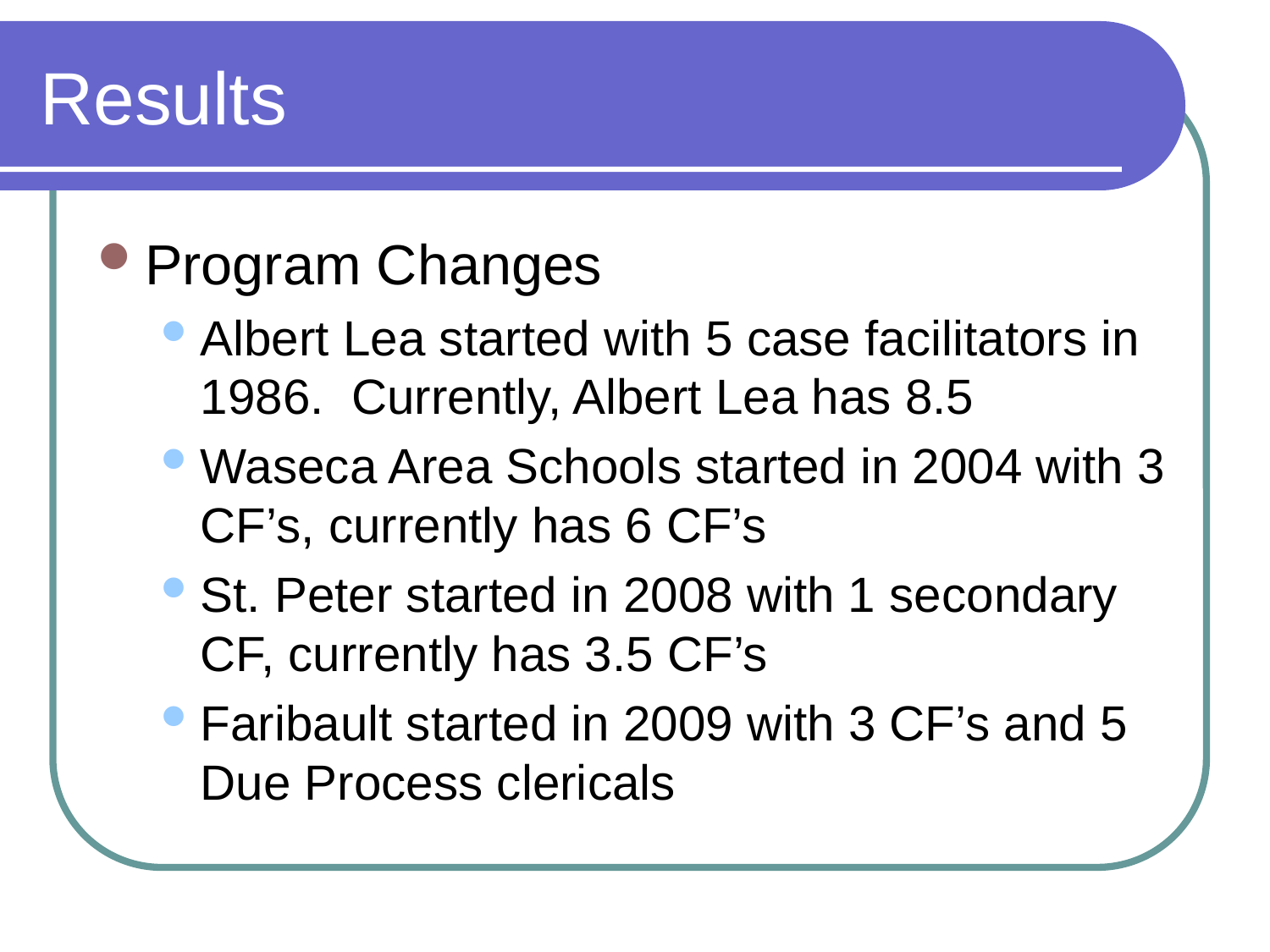

Results
Program Changes
Albert Lea started with 5 case facilitators in 1986.  Currently, Albert Lea has 8.5
Waseca Area Schools started in 2004 with 3 CF’s, currently has 6 CF’s
St. Peter started in 2008 with 1 secondary CF, currently has 3.5 CF’s
Faribault started in 2009 with 3 CF’s and 5 Due Process clericals